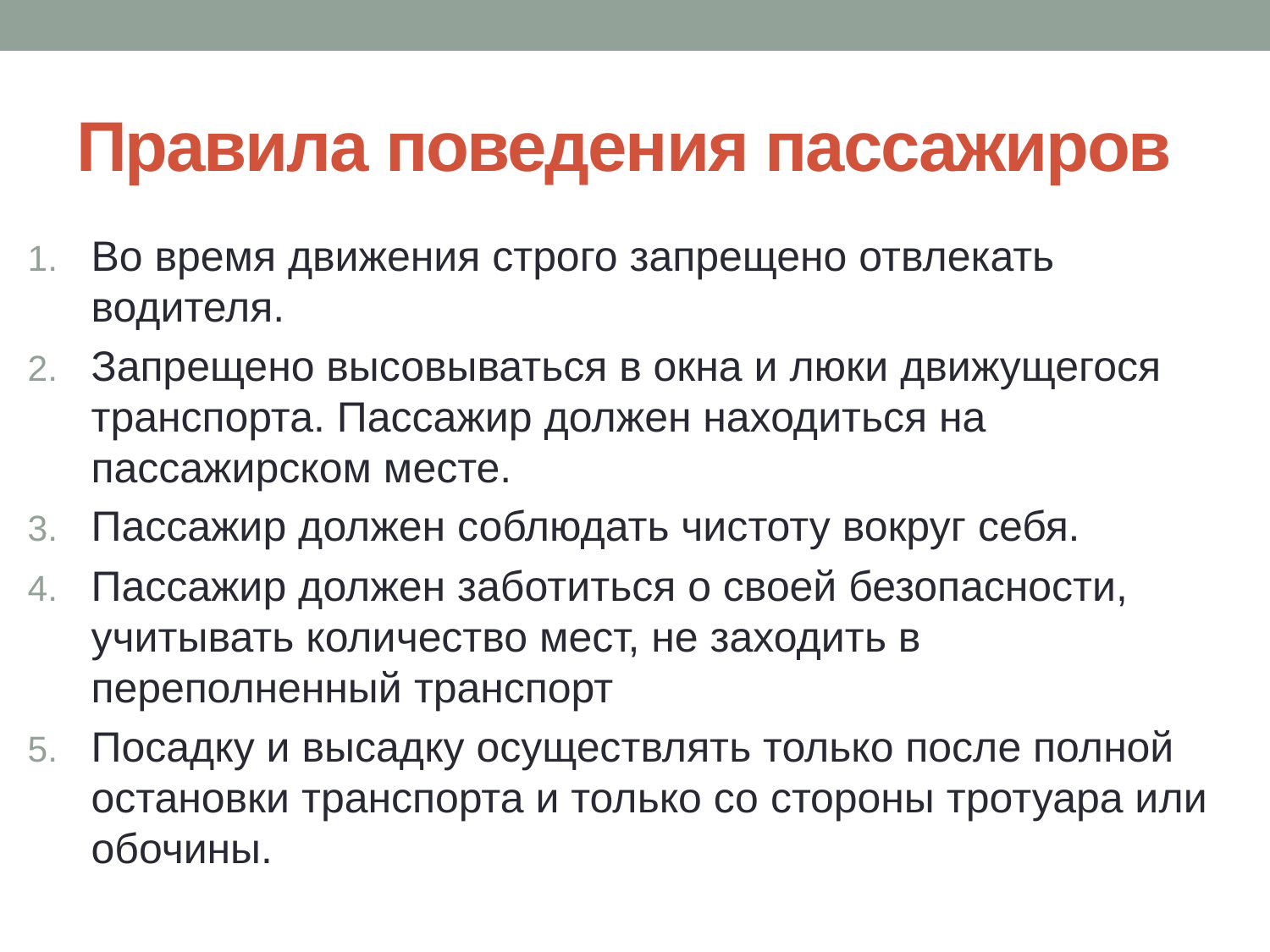

# Правила поведения пассажиров
Во время движения строго запрещено отвлекать водителя.
Запрещено высовываться в окна и люки движущегося транспорта. Пассажир должен находиться на пассажирском месте.
Пассажир должен соблюдать чистоту вокруг себя.
Пассажир должен заботиться о своей безопасности, учитывать количество мест, не заходить в переполненный транспорт
Посадку и высадку осуществлять только после полной остановки транспорта и только со стороны тротуара или обочины.